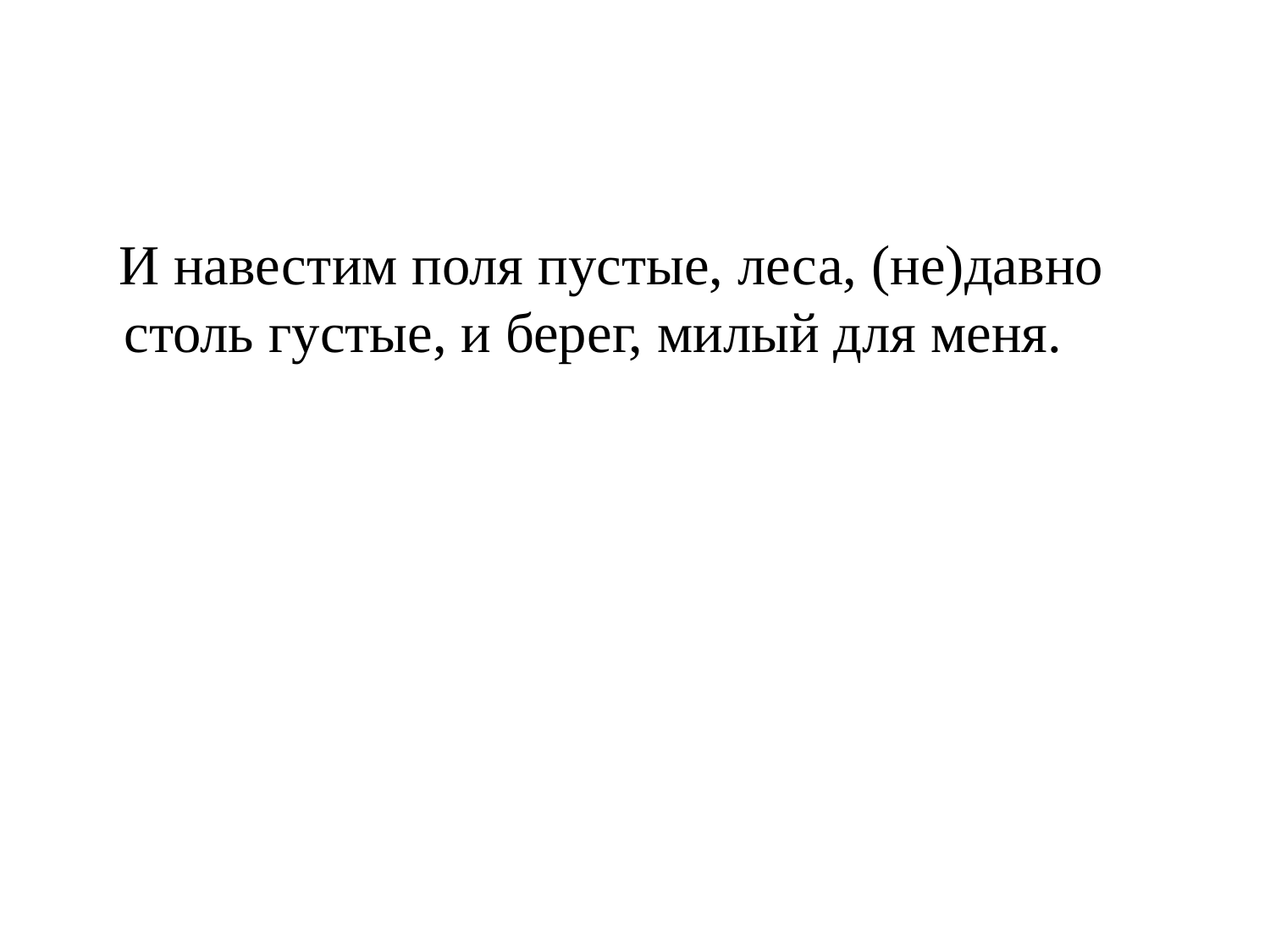

#
   И навестим поля пустые, леса, (не)давно столь густые, и берег, милый для меня.